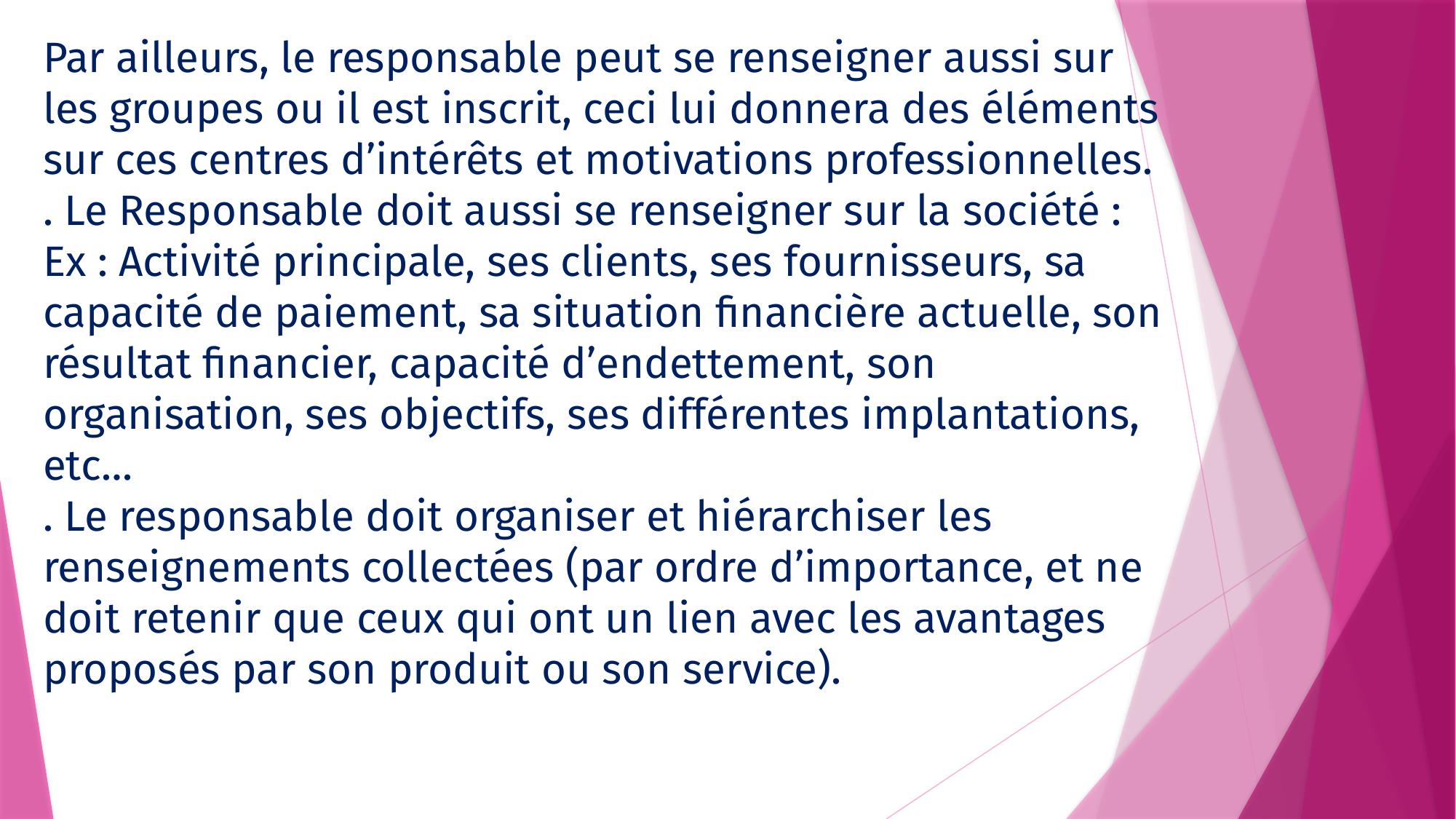

Par ailleurs, le responsable peut se renseigner aussi sur les groupes ou il est inscrit, ceci lui donnera des éléments sur ces centres d’intérêts et motivations professionnelles.
. Le Responsable doit aussi se renseigner sur la société :
Ex : Activité principale, ses clients, ses fournisseurs, sa capacité de paiement, sa situation financière actuelle, son résultat financier, capacité d’endettement, son organisation, ses objectifs, ses différentes implantations, etc…
. Le responsable doit organiser et hiérarchiser les renseignements collectées (par ordre d’importance, et ne doit retenir que ceux qui ont un lien avec les avantages proposés par son produit ou son service).